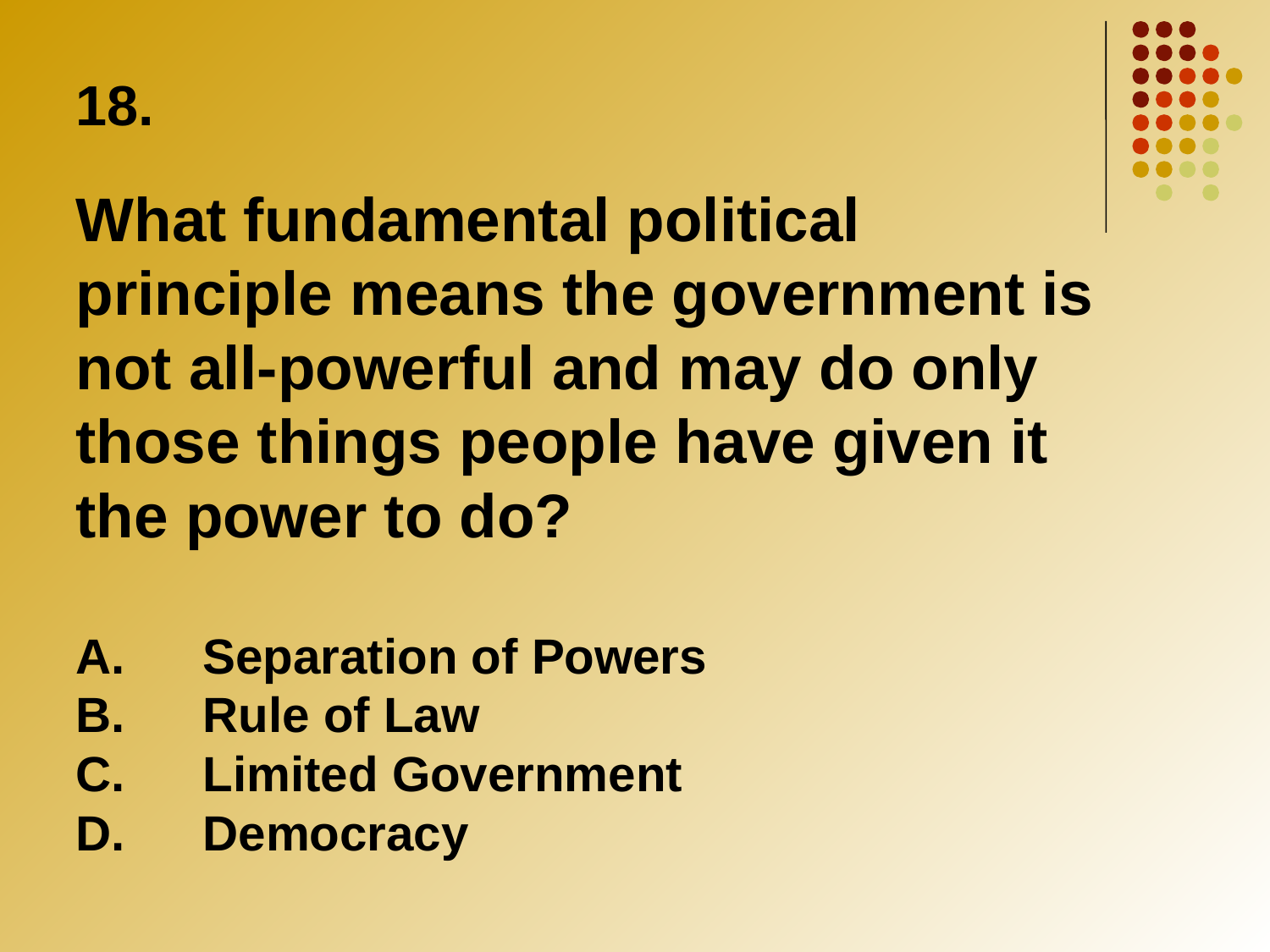

18.
What fundamental political principle means the government is not all-powerful and may do only those things people have given it the power to do?
A.	Separation of Powers
B. 	Rule of Law
C.	Limited Government
D.	Democracy